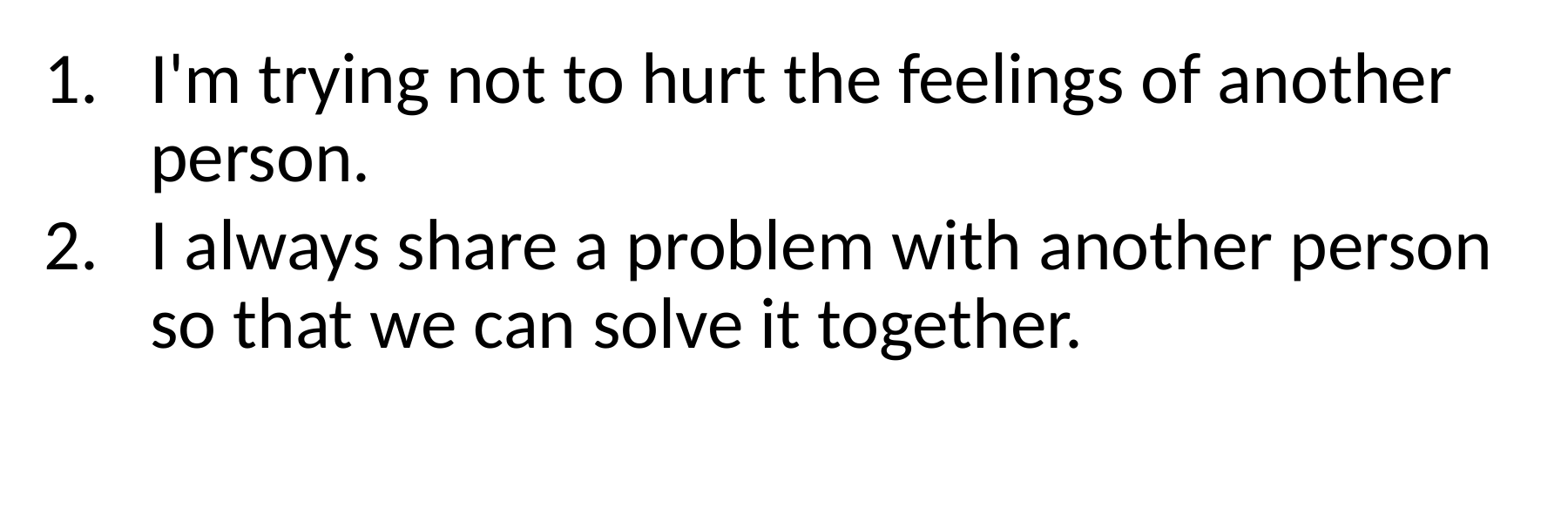

I'm trying not to hurt the feelings of another person.
I always share a problem with another person so that we can solve it together.